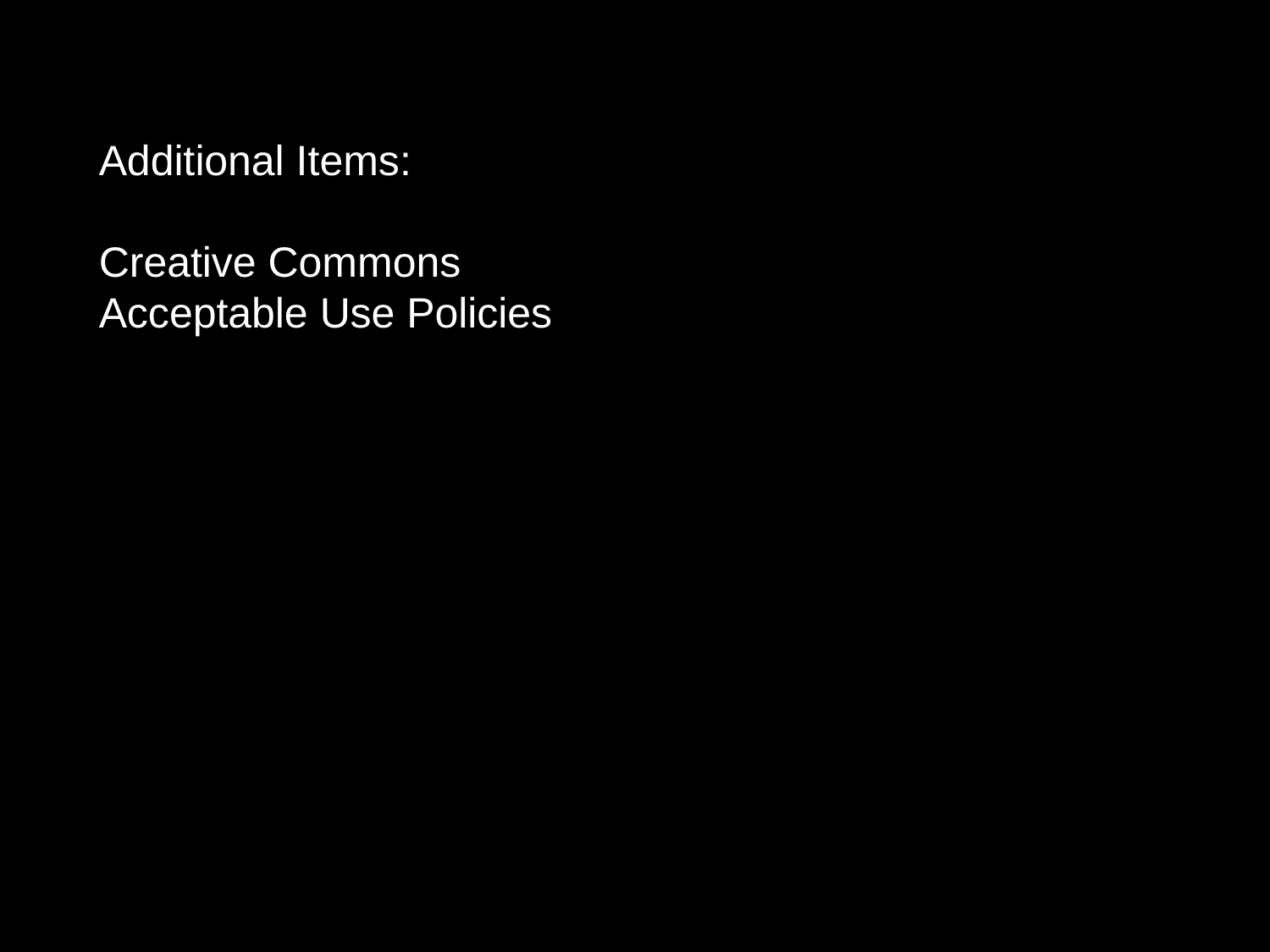

Additional Items:

Creative Commons
Acceptable Use Policies